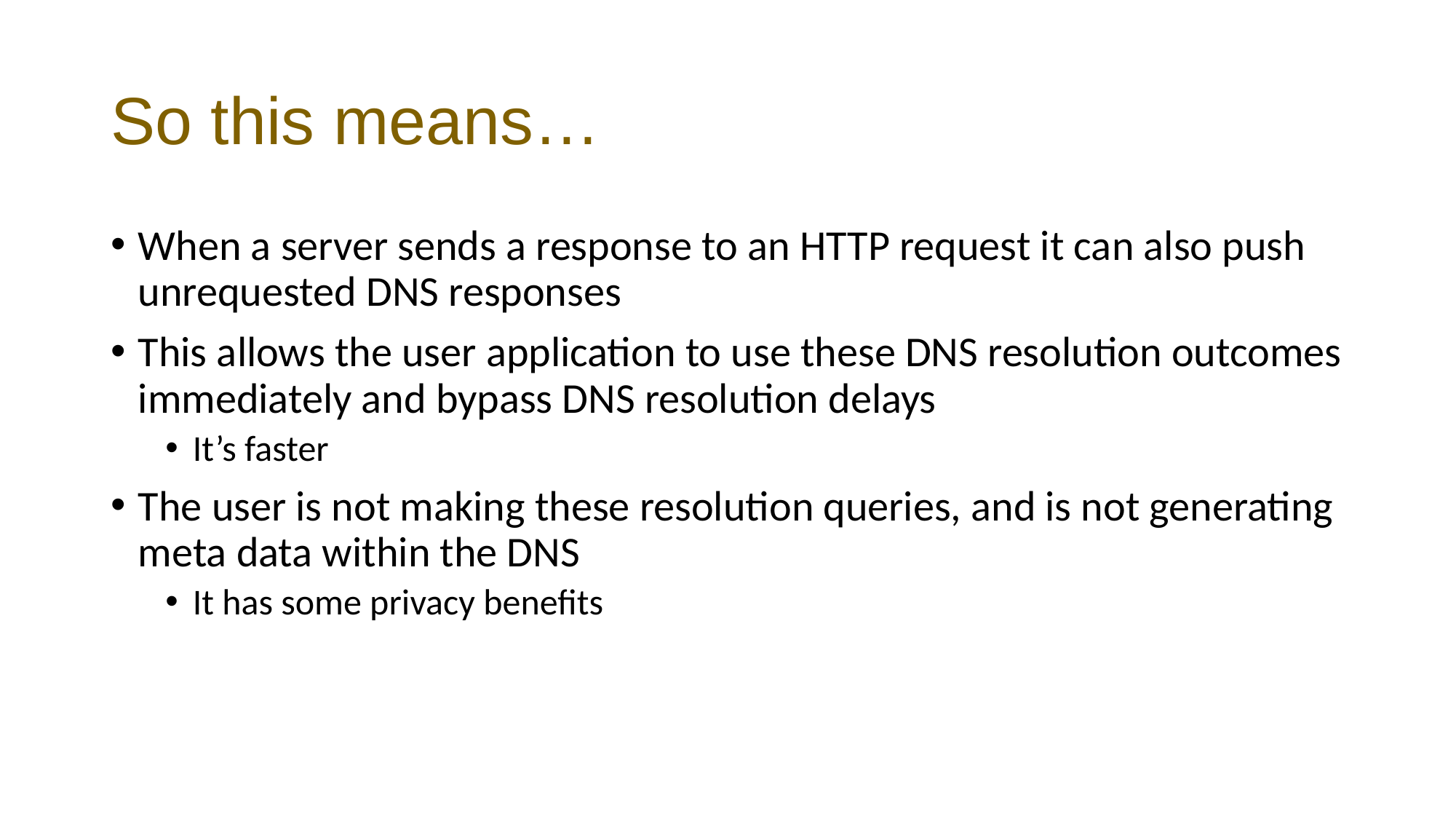

# So this means…
When a server sends a response to an HTTP request it can also push unrequested DNS responses
This allows the user application to use these DNS resolution outcomes immediately and bypass DNS resolution delays
It’s faster
The user is not making these resolution queries, and is not generating meta data within the DNS
It has some privacy benefits